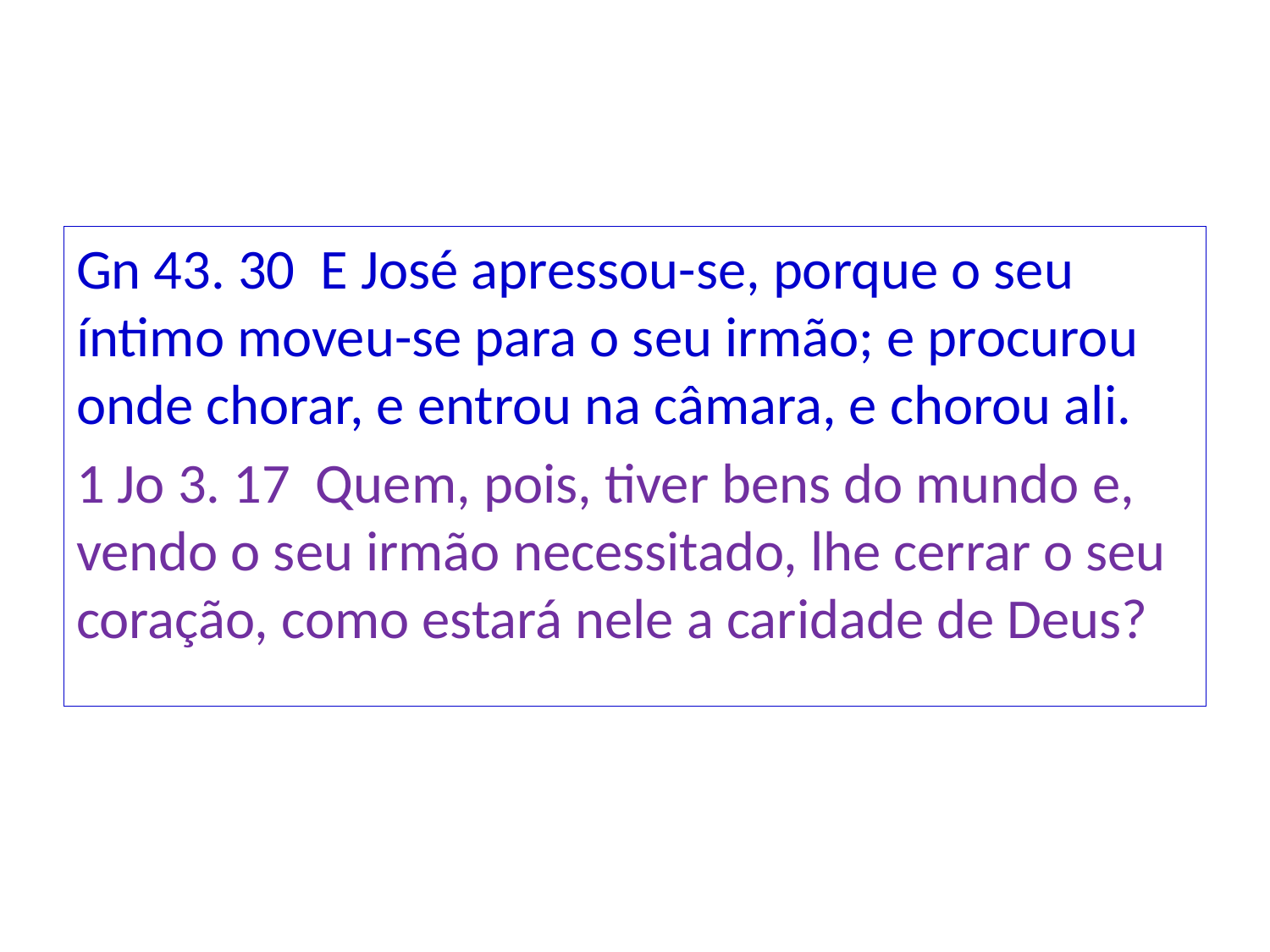

Gn 43. 30  E José apressou-se, porque o seu íntimo moveu-se para o seu irmão; e procurou onde chorar, e entrou na câmara, e chorou ali.
1 Jo 3. 17  Quem, pois, tiver bens do mundo e, vendo o seu irmão necessitado, lhe cerrar o seu coração, como estará nele a caridade de Deus?